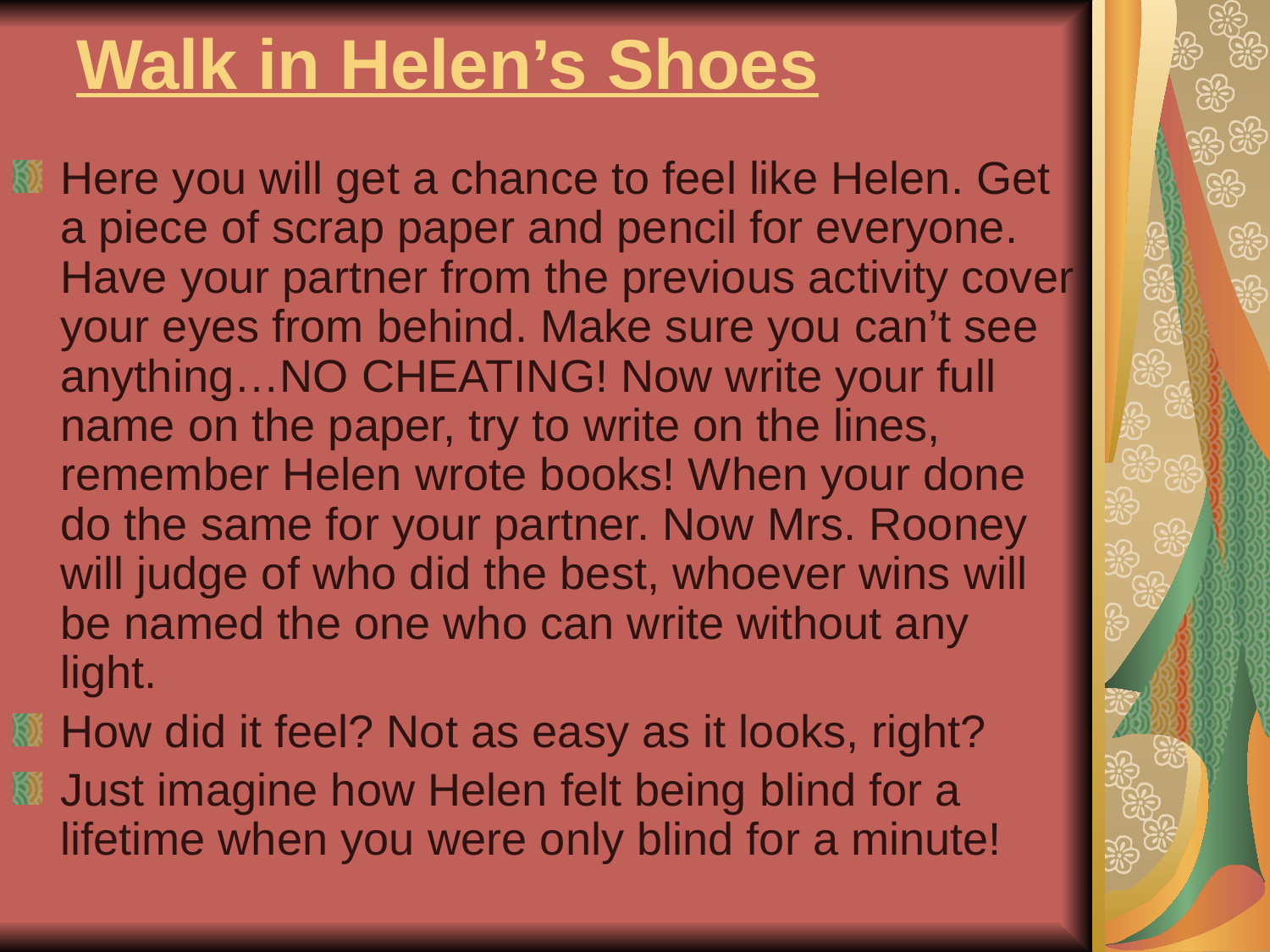

Walk in Helen’s Shoes
Here you will get a chance to feel like Helen. Get a piece of scrap paper and pencil for everyone. Have your partner from the previous activity cover your eyes from behind. Make sure you can’t see anything…NO CHEATING! Now write your full name on the paper, try to write on the lines, remember Helen wrote books! When your done do the same for your partner. Now Mrs. Rooney will judge of who did the best, whoever wins will be named the one who can write without any light.
How did it feel? Not as easy as it looks, right?
Just imagine how Helen felt being blind for a lifetime when you were only blind for a minute!